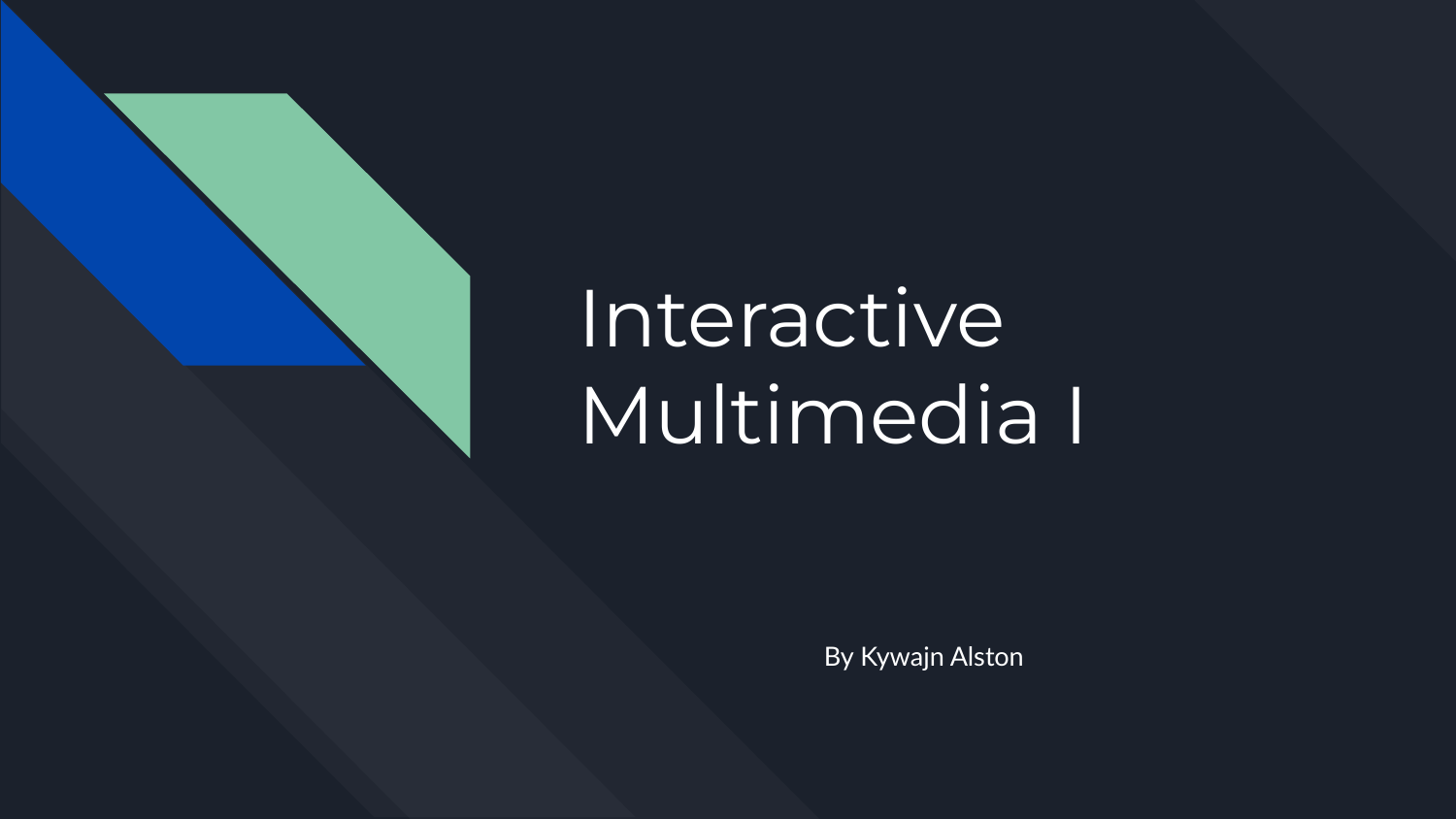

# Interactive
Multimedia I
By Kywajn Alston